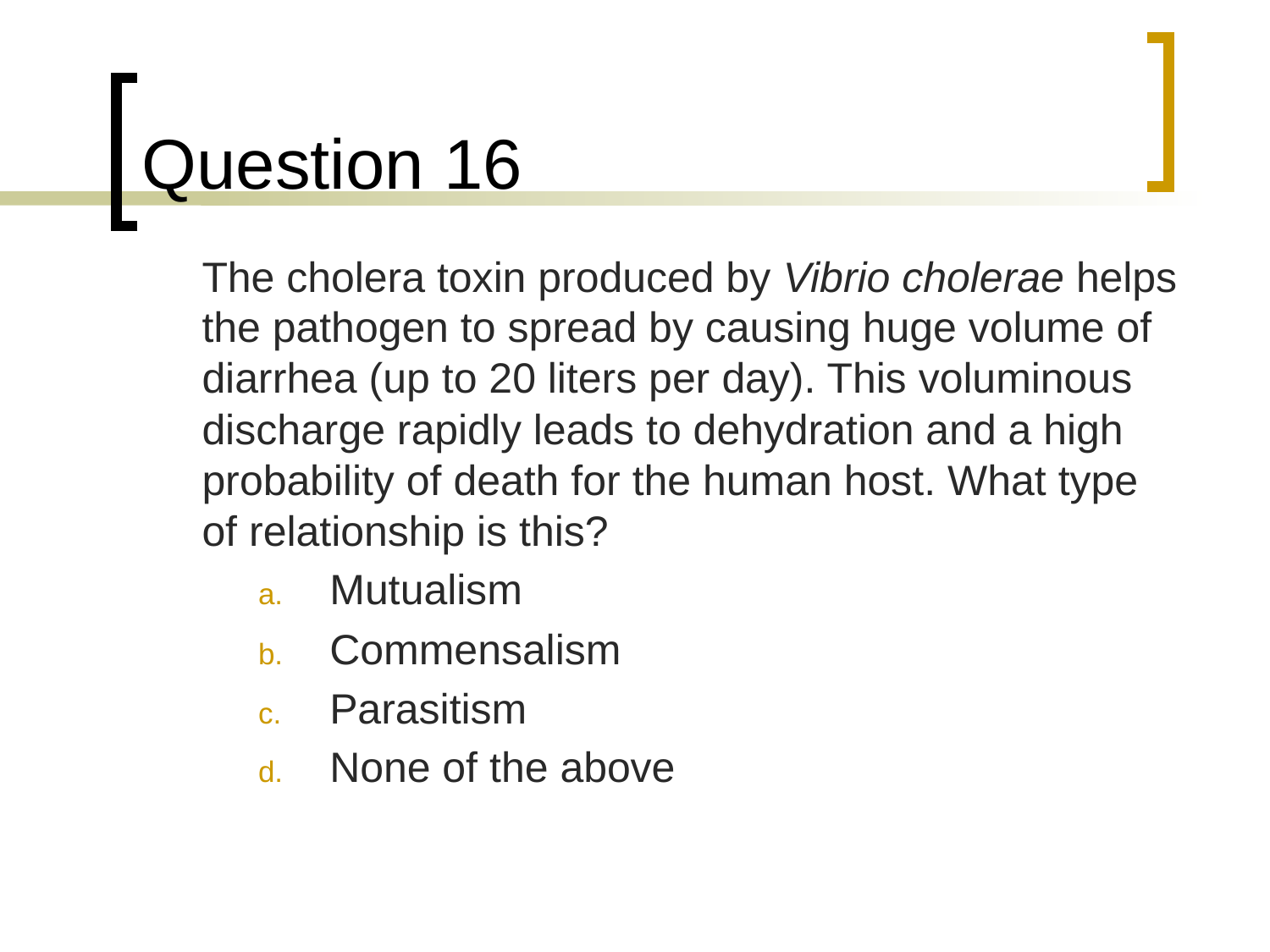

# Question 16
	The cholera toxin produced by Vibrio cholerae helps the pathogen to spread by causing huge volume of diarrhea (up to 20 liters per day). This voluminous discharge rapidly leads to dehydration and a high probability of death for the human host. What type of relationship is this?
Mutualism
Commensalism
Parasitism
None of the above